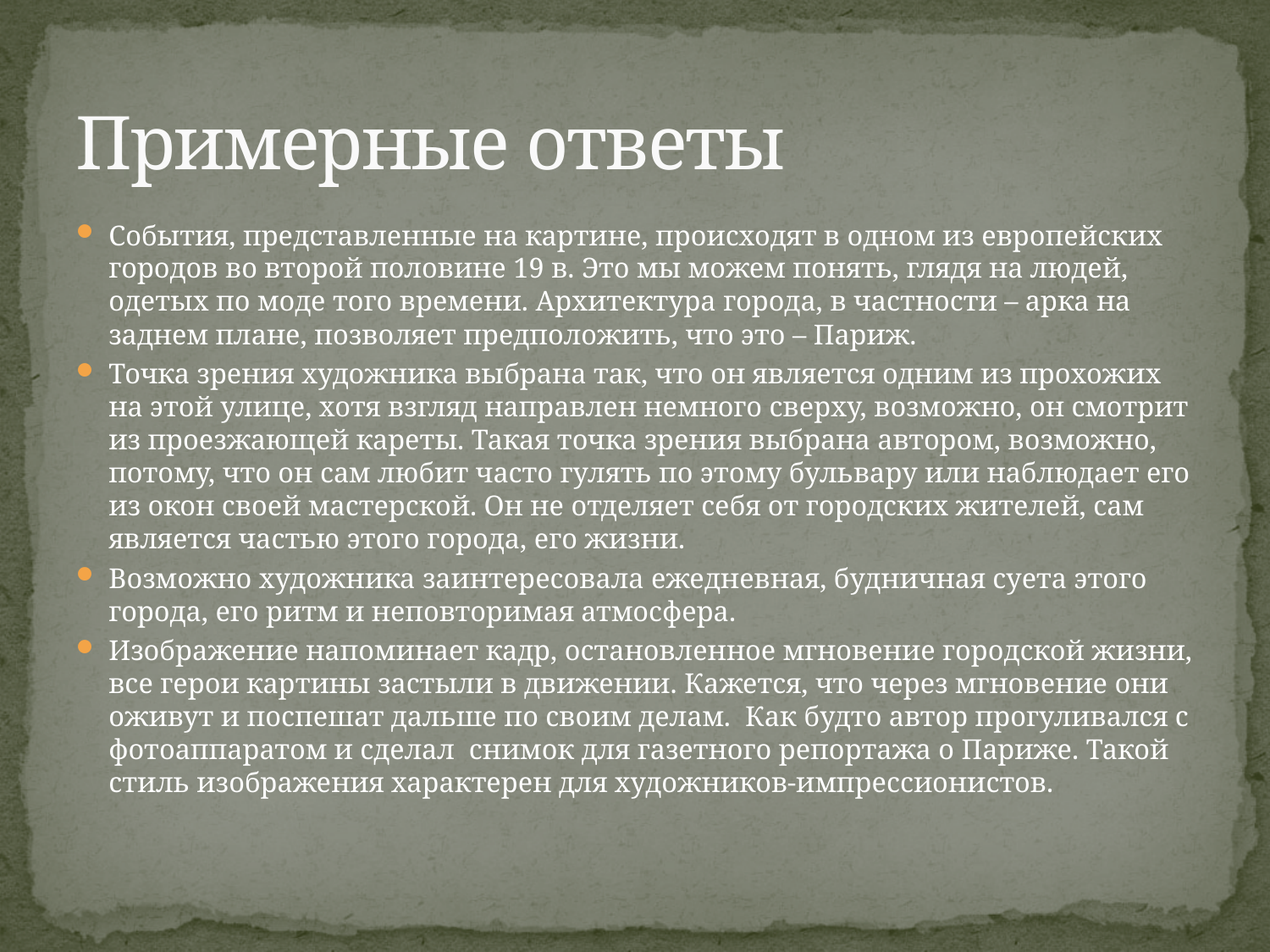

# Примерные ответы
События, представленные на картине, происходят в одном из европейских городов во второй половине 19 в. Это мы можем понять, глядя на людей, одетых по моде того времени. Архитектура города, в частности – арка на заднем плане, позволяет предположить, что это – Париж.
Точка зрения художника выбрана так, что он является одним из прохожих на этой улице, хотя взгляд направлен немного сверху, возможно, он смотрит из проезжающей кареты. Такая точка зрения выбрана автором, возможно, потому, что он сам любит часто гулять по этому бульвару или наблюдает его из окон своей мастерской. Он не отделяет себя от городских жителей, сам является частью этого города, его жизни.
Возможно художника заинтересовала ежедневная, будничная суета этого города, его ритм и неповторимая атмосфера.
Изображение напоминает кадр, остановленное мгновение городской жизни, все герои картины застыли в движении. Кажется, что через мгновение они оживут и поспешат дальше по своим делам.  Как будто автор прогуливался с фотоаппаратом и сделал  снимок для газетного репортажа о Париже. Такой стиль изображения характерен для художников-импрессионистов.